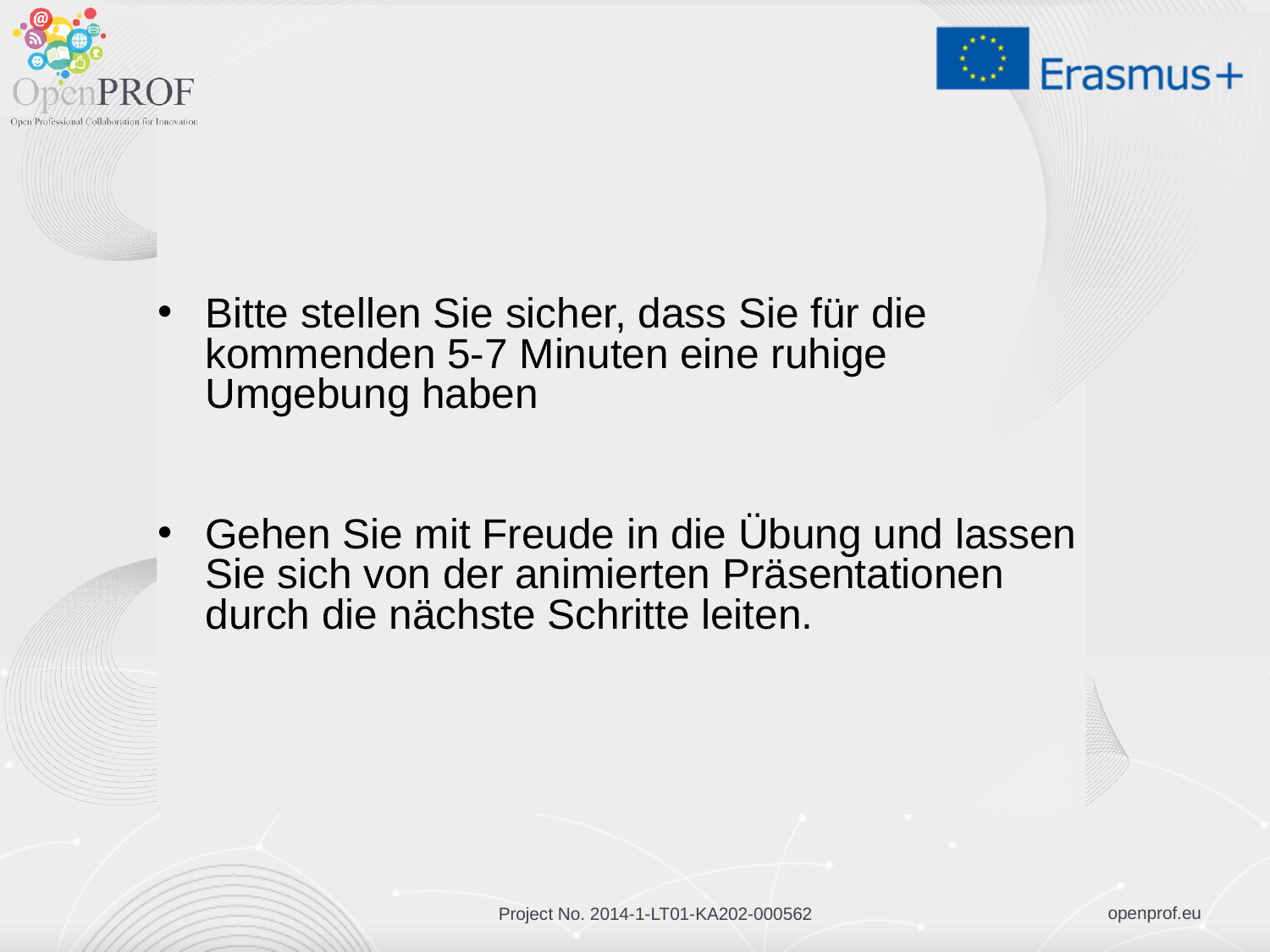

Bitte stellen Sie sicher, dass Sie für die kommenden 5-7 Minuten eine ruhige Umgebung haben

Gehen Sie mit Freude in die Übung und lassen Sie sich von der animierten Präsentationen durch die nächste Schritte leiten.